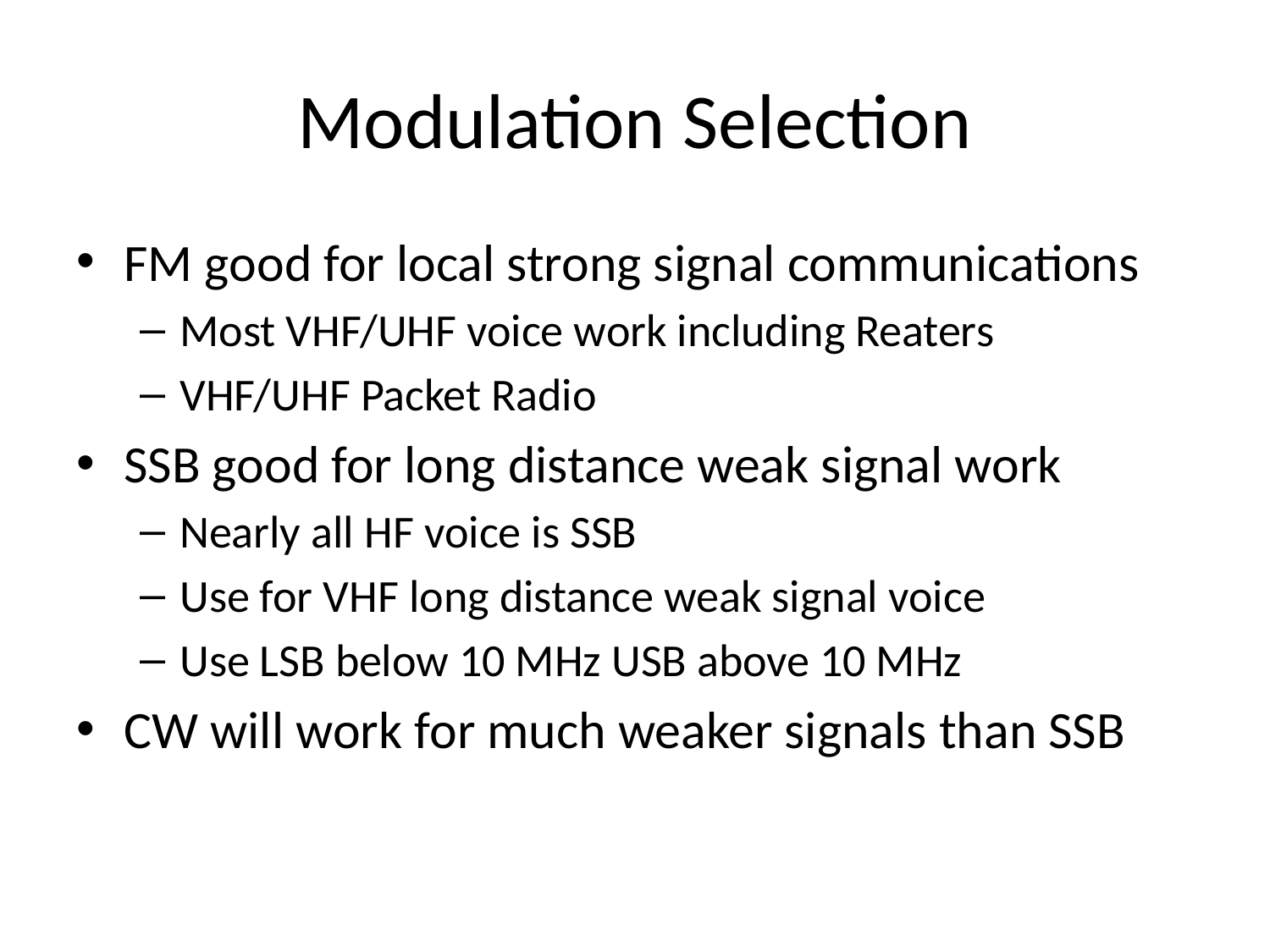

# Modulation Selection
FM good for local strong signal communications
Most VHF/UHF voice work including Reaters
VHF/UHF Packet Radio
SSB good for long distance weak signal work
Nearly all HF voice is SSB
Use for VHF long distance weak signal voice
Use LSB below 10 MHz USB above 10 MHz
CW will work for much weaker signals than SSB